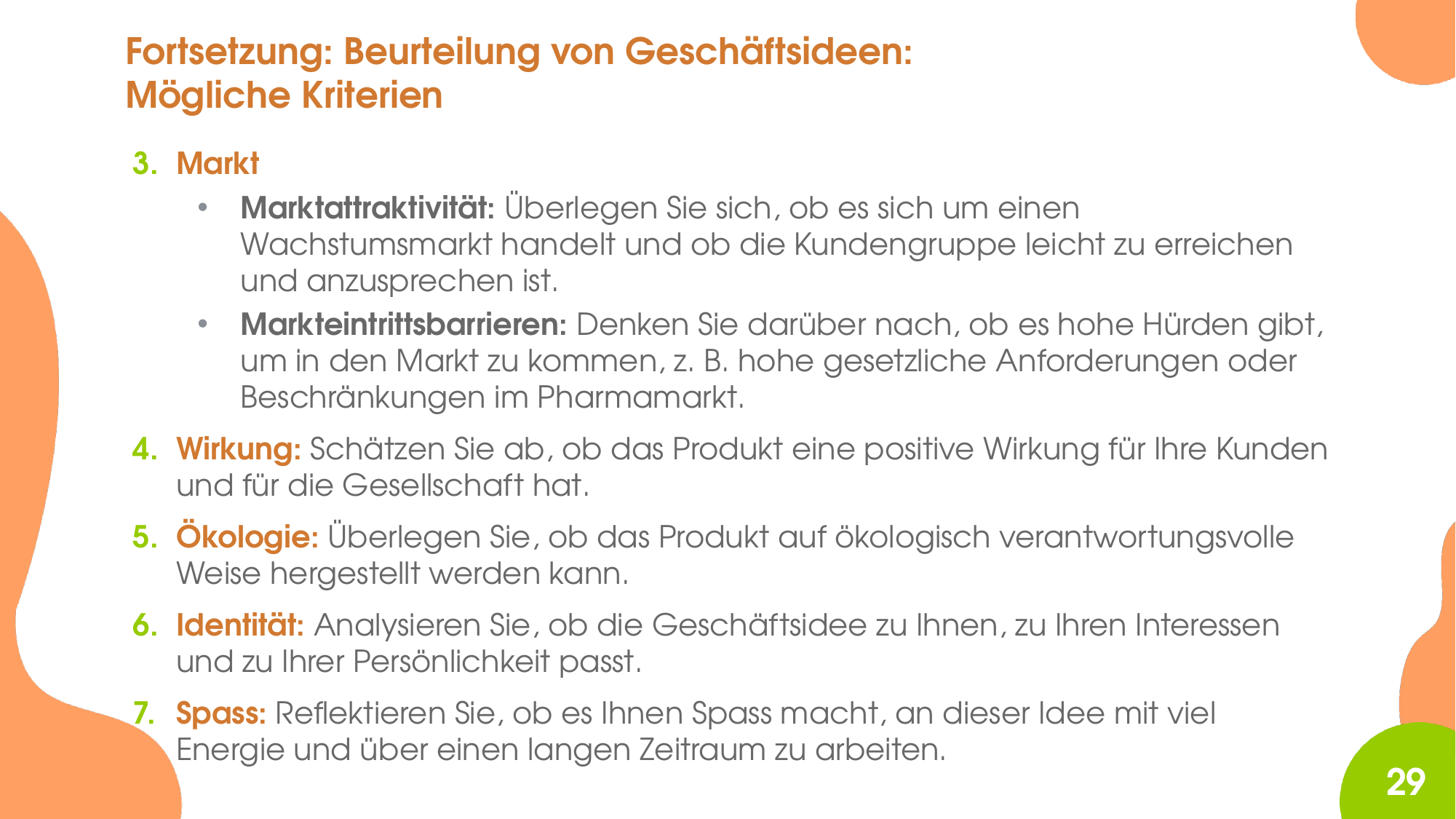

Fortsetzung: Beurteilung von Geschäftsideen:
Mögliche Kriterien
Markt
Marktattraktivität: Überlegen Sie sich, ob es sich um einen Wachstumsmarkt handelt und ob die Kundengruppe leicht zu erreichen und anzusprechen ist.
Markteintrittsbarrieren: Denken Sie darüber nach, ob es hohe Hürden gibt, um in den Markt zu kommen, z. B. hohe gesetzliche Anforderungen oder Beschränkungen im Pharmamarkt.
Wirkung: Schätzen Sie ab, ob das Produkt eine positive Wirkung für Ihre Kunden und für die Gesellschaft hat.
Ökologie: Überlegen Sie, ob das Produkt auf ökologisch verantwortungsvolle Weise hergestellt werden kann.
Identität: Analysieren Sie, ob die Geschäftsidee zu Ihnen, zu Ihren Interessen und zu Ihrer Persönlichkeit passt.
Spass: Reflektieren Sie, ob es Ihnen Spass macht, an dieser Idee mit viel Energie und über einen langen Zeitraum zu arbeiten.

29